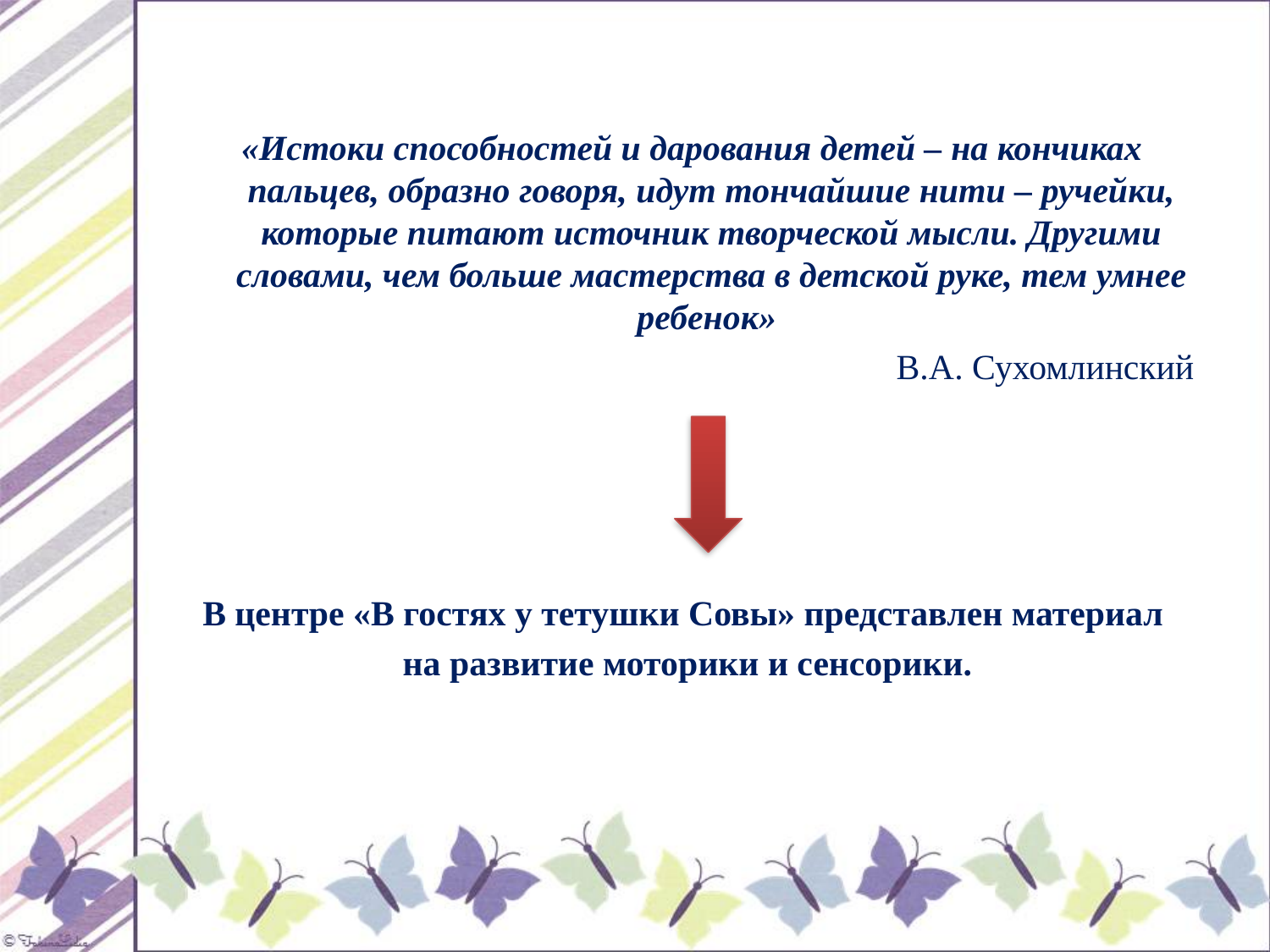

«Истоки способностей и дарования детей – на кончиках пальцев, образно говоря, идут тончайшие нити – ручейки, которые питают источник творческой мысли. Другими словами, чем больше мастерства в детской руке, тем умнее ребенок»
В.А. Сухомлинский

В центре «В гостях у тетушки Совы» представлен материал
на развитие моторики и сенсорики.